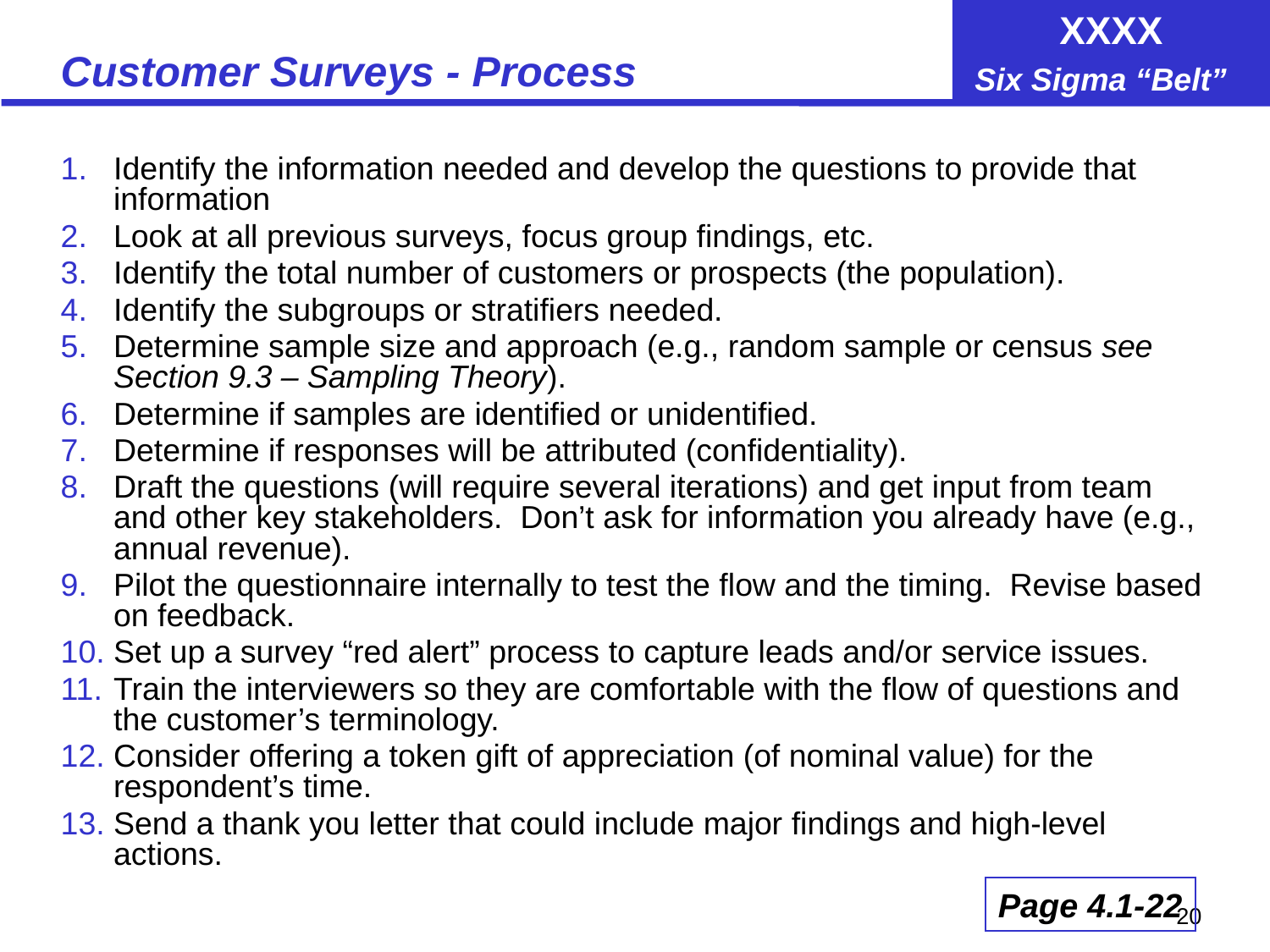

# Customer Surveys - Process
Identify the information needed and develop the questions to provide that information
Look at all previous surveys, focus group findings, etc.
Identify the total number of customers or prospects (the population).
Identify the subgroups or stratifiers needed.
Determine sample size and approach (e.g., random sample or census see Section 9.3 – Sampling Theory).
Determine if samples are identified or unidentified.
Determine if responses will be attributed (confidentiality).
Draft the questions (will require several iterations) and get input from team and other key stakeholders.  Don’t ask for information you already have (e.g., annual revenue).
Pilot the questionnaire internally to test the flow and the timing.  Revise based on feedback.
Set up a survey “red alert” process to capture leads and/or service issues.
Train the interviewers so they are comfortable with the flow of questions and the customer’s terminology.
Consider offering a token gift of appreciation (of nominal value) for the respondent’s time.
Send a thank you letter that could include major findings and high-level actions.
Page 4.1-22